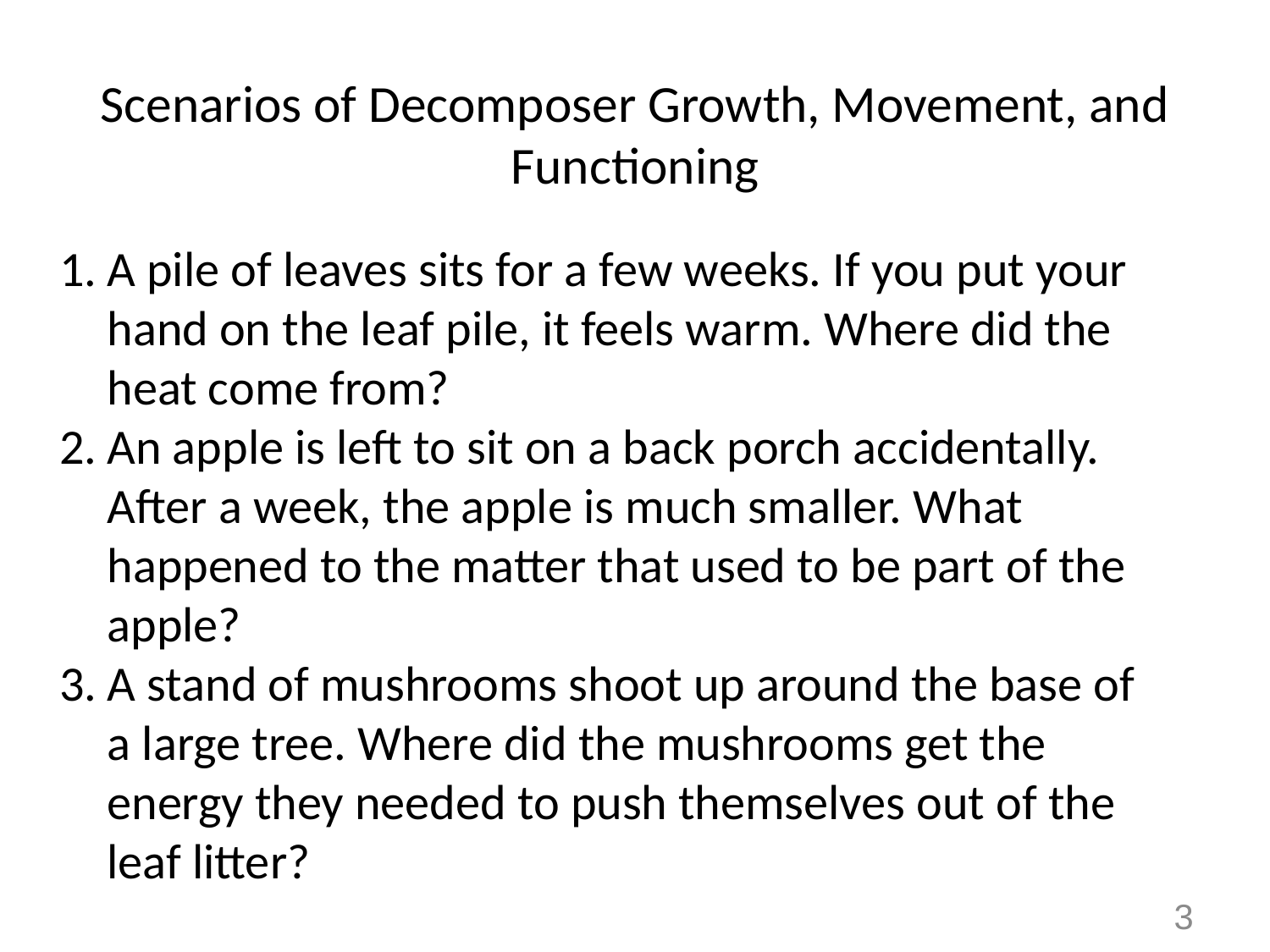

# Scenarios of Decomposer Growth, Movement, and Functioning
A pile of leaves sits for a few weeks. If you put your hand on the leaf pile, it feels warm. Where did the heat come from?
An apple is left to sit on a back porch accidentally. After a week, the apple is much smaller. What happened to the matter that used to be part of the apple?
A stand of mushrooms shoot up around the base of a large tree. Where did the mushrooms get the energy they needed to push themselves out of the leaf litter?

3